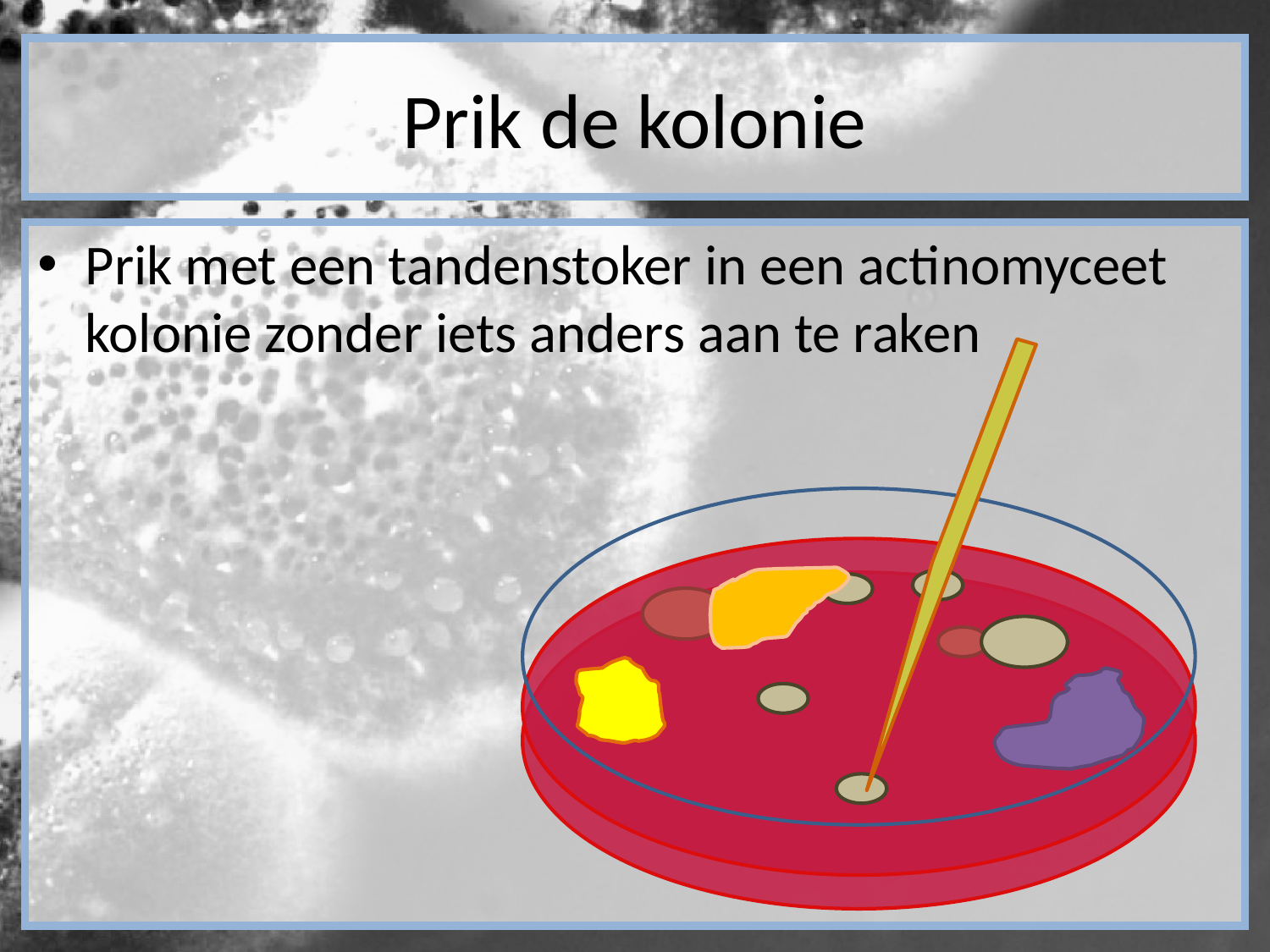

# Prik de kolonie
Prik met een tandenstoker in een actinomyceet kolonie zonder iets anders aan te raken